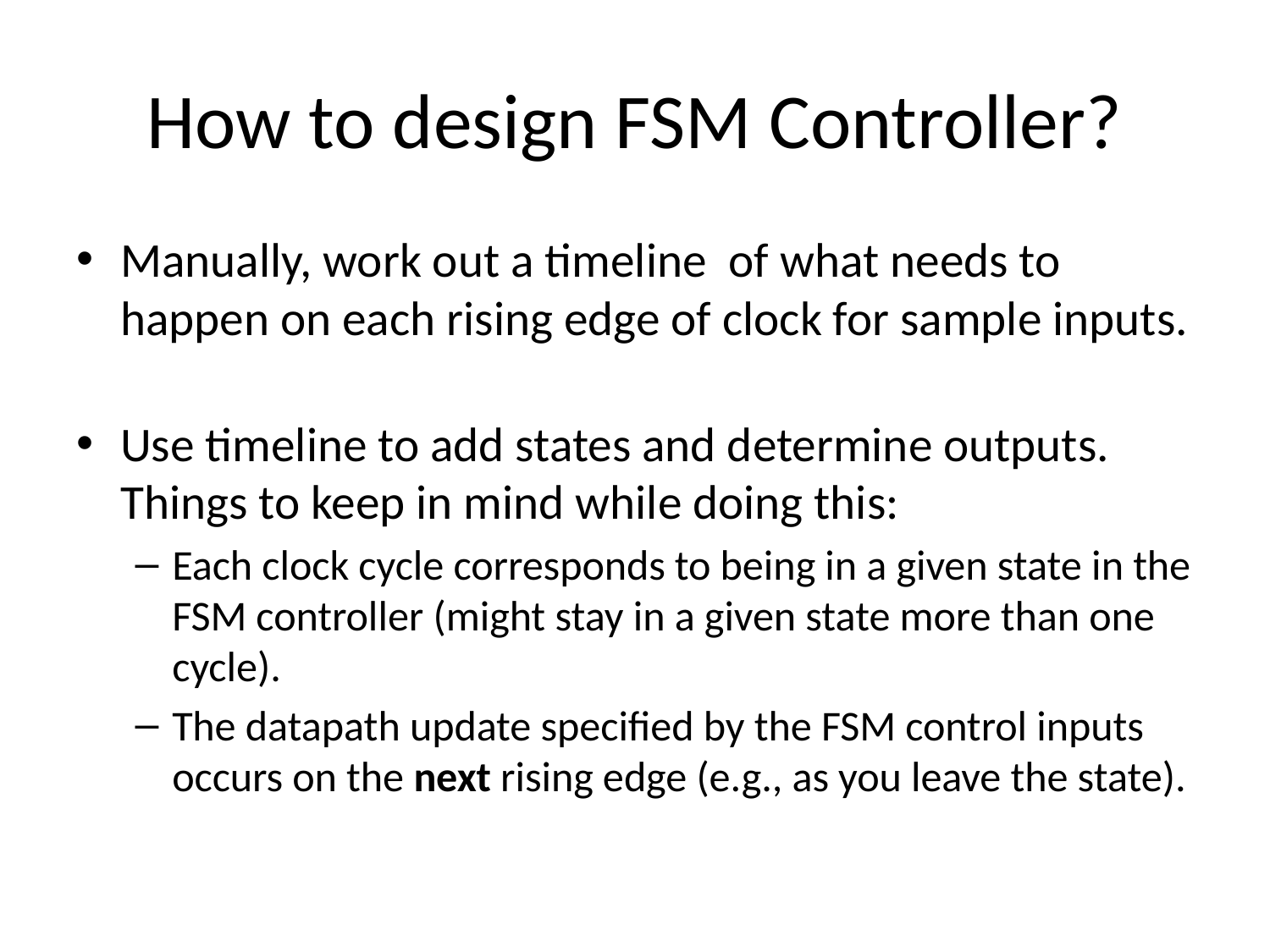

# How to design FSM Controller?
Manually, work out a timeline  of what needs to happen on each rising edge of clock for sample inputs.
Use timeline to add states and determine outputs. Things to keep in mind while doing this:
Each clock cycle corresponds to being in a given state in the FSM controller (might stay in a given state more than one cycle).
The datapath update specified by the FSM control inputs occurs on the next rising edge (e.g., as you leave the state).